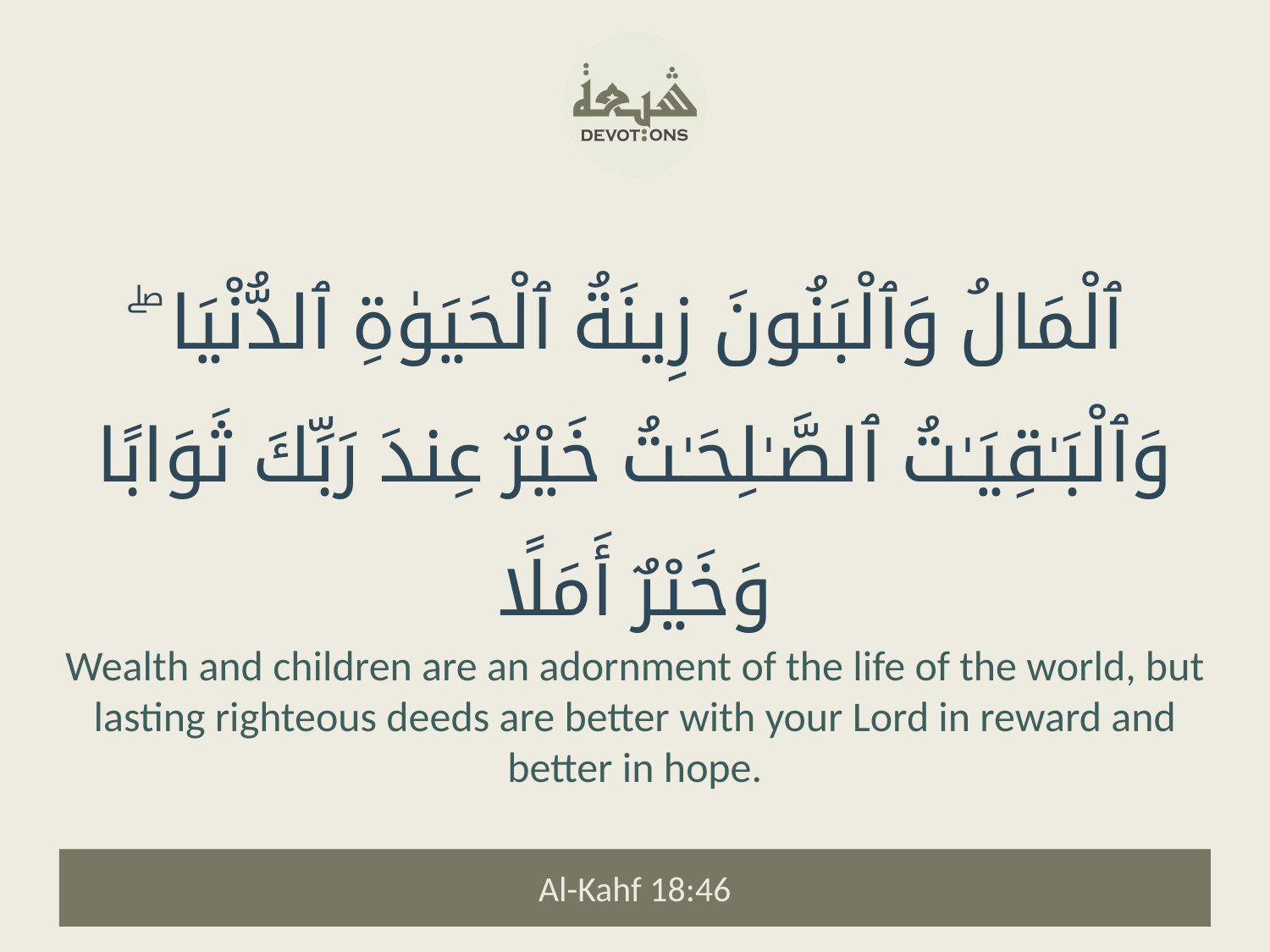

ٱلْمَالُ وَٱلْبَنُونَ زِينَةُ ٱلْحَيَوٰةِ ٱلدُّنْيَا ۖ وَٱلْبَـٰقِيَـٰتُ ٱلصَّـٰلِحَـٰتُ خَيْرٌ عِندَ رَبِّكَ ثَوَابًا وَخَيْرٌ أَمَلًا
Wealth and children are an adornment of the life of the world, but lasting righteous deeds are better with your Lord in reward and better in hope.
Al-Kahf 18:46